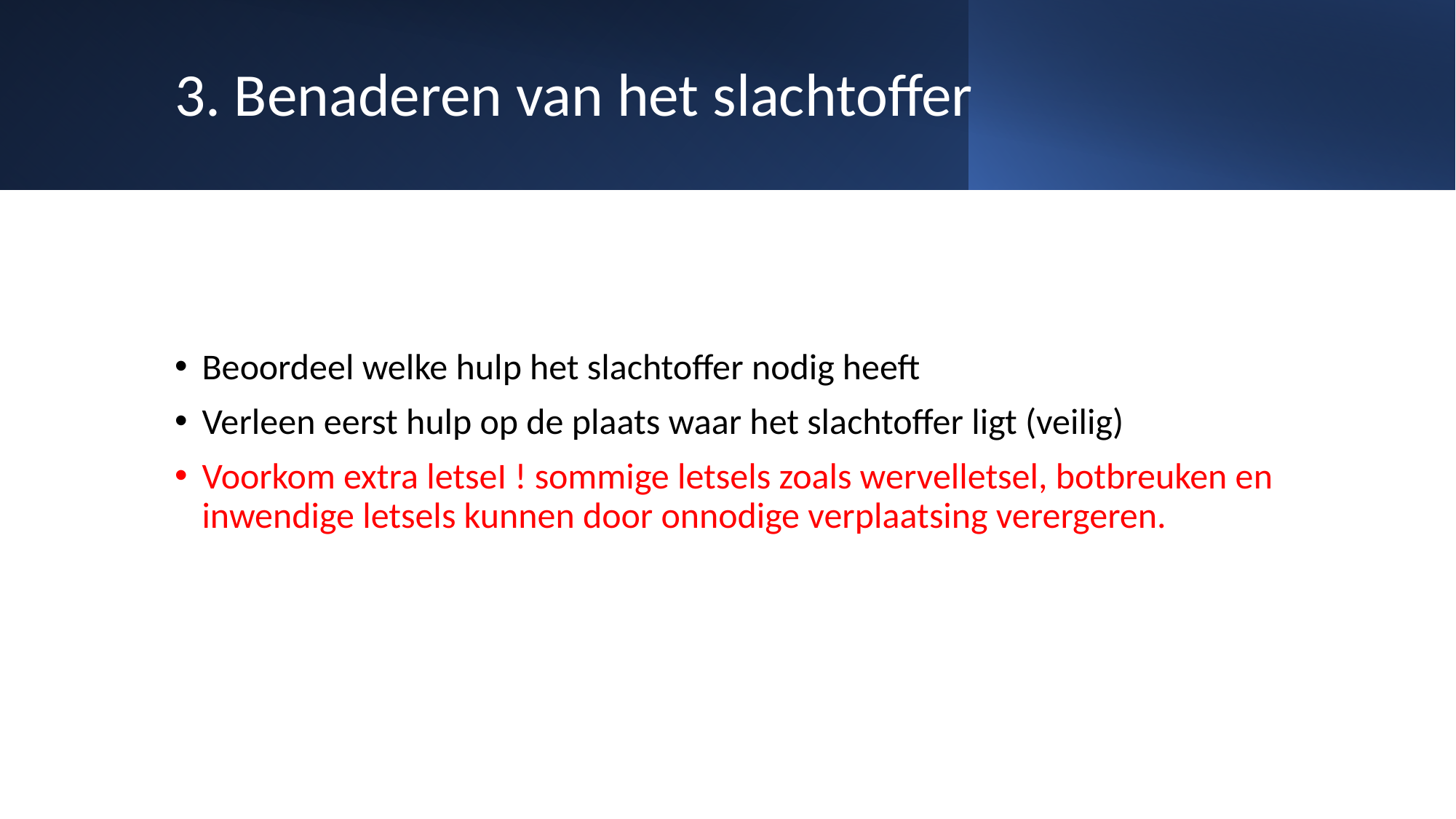

# 3. Benaderen van het slachtoffer
Beoordeel welke hulp het slachtoffer nodig heeft
Verleen eerst hulp op de plaats waar het slachtoffer ligt (veilig)
Voorkom extra letseI ! sommige letsels zoals wervelletsel, botbreuken en inwendige letsels kunnen door onnodige verplaatsing verergeren.